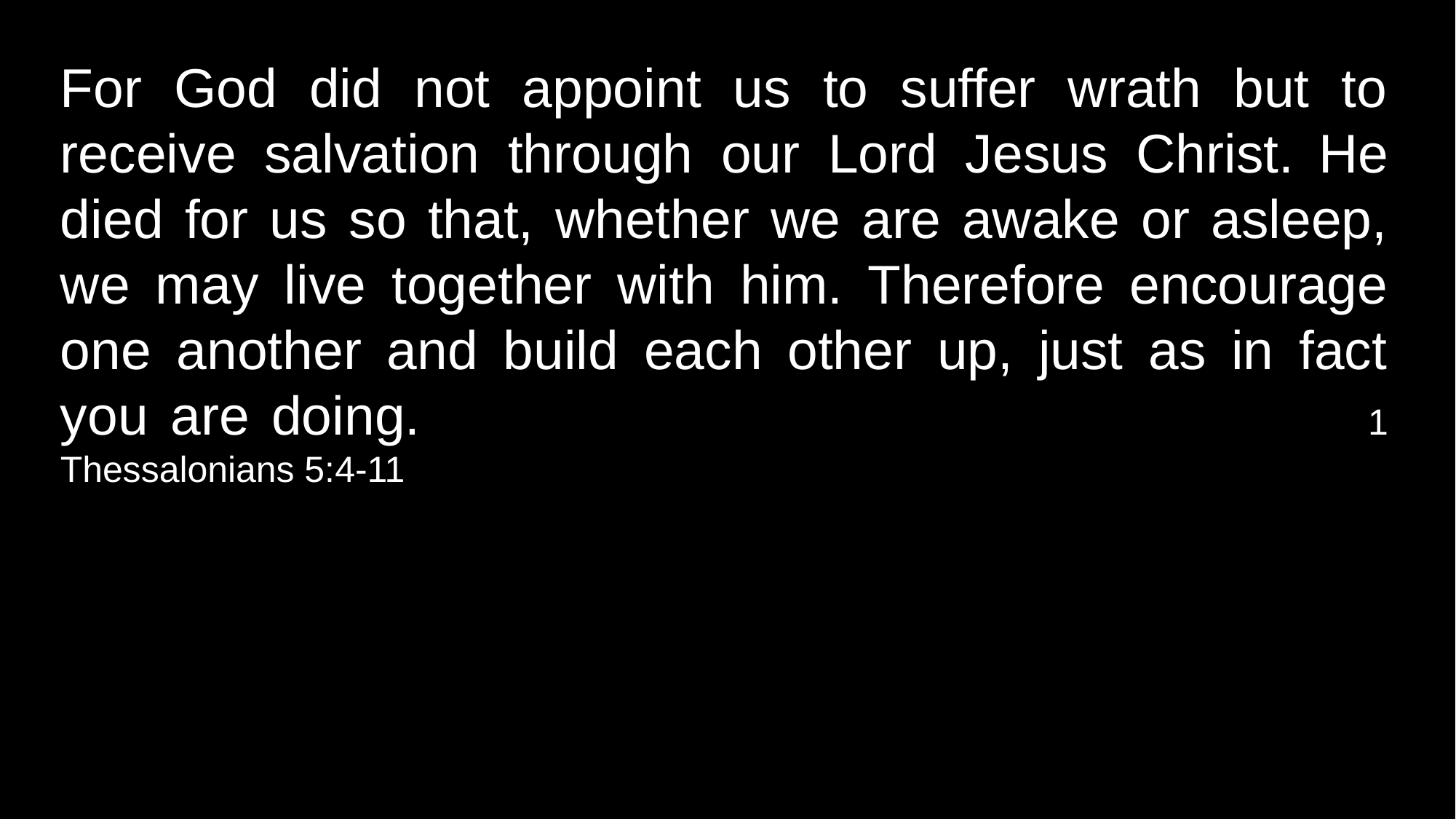

For God did not appoint us to suffer wrath but to receive salvation through our Lord Jesus Christ.  He died for us so that, whether we are awake or asleep, we may live together with him.  Therefore encourage one another and build each other up, just as in fact you are doing.						              1 Thessalonians 5:4-11